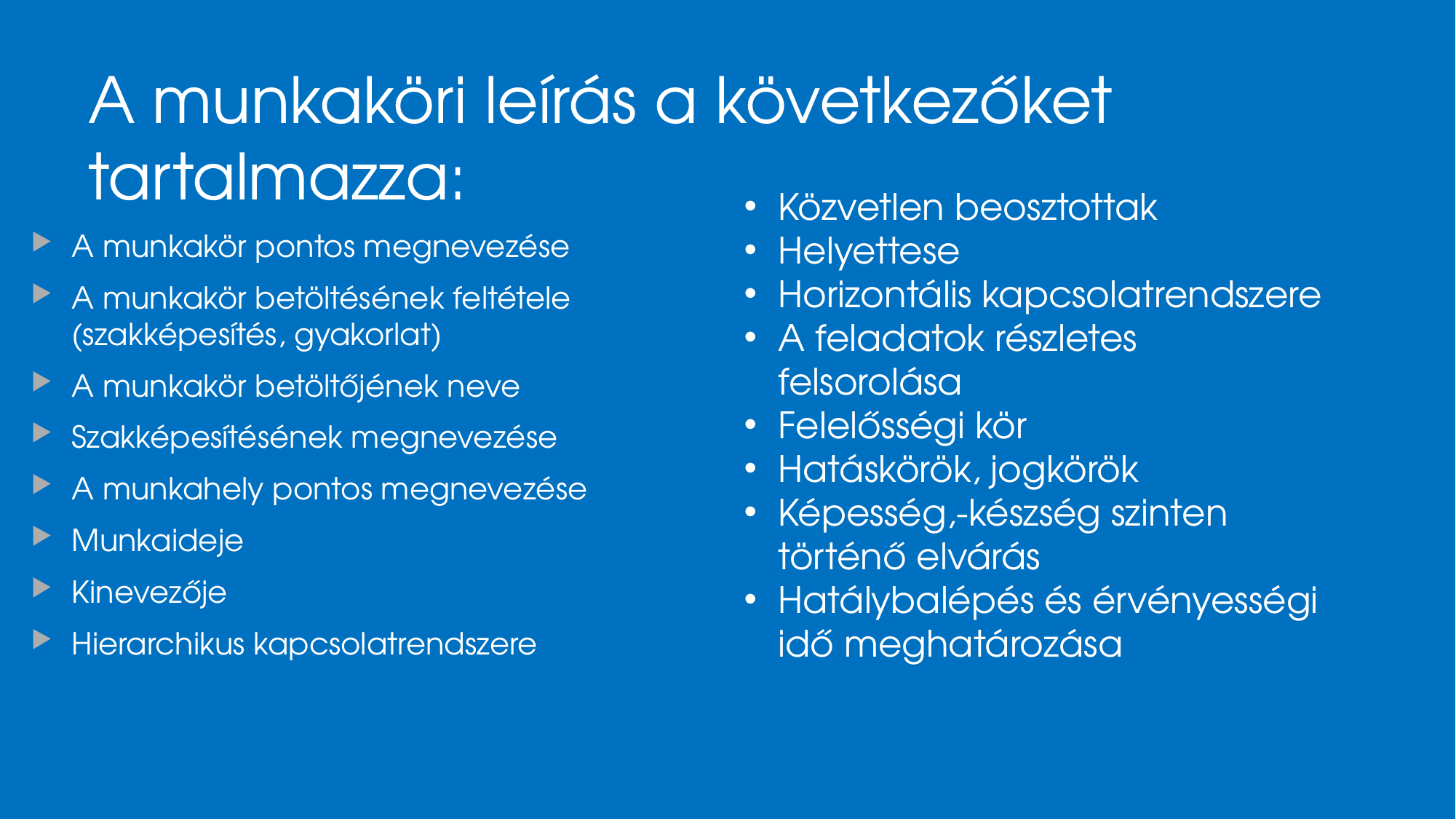

# A munkaköri leírás a következőket tartalmazza:
Közvetlen beosztottak
Helyettese
Horizontális kapcsolatrendszere
A feladatok részletes felsorolása
Felelősségi kör
Hatáskörök, jogkörök
Képesség,-készség szinten történő elvárás
Hatálybalépés és érvényességi idő meghatározása
A munkakör pontos megnevezése
A munkakör betöltésének feltétele (szakképesítés, gyakorlat)
A munkakör betöltőjének neve
Szakképesítésének megnevezése
A munkahely pontos megnevezése
Munkaideje
Kinevezője
Hierarchikus kapcsolatrendszere